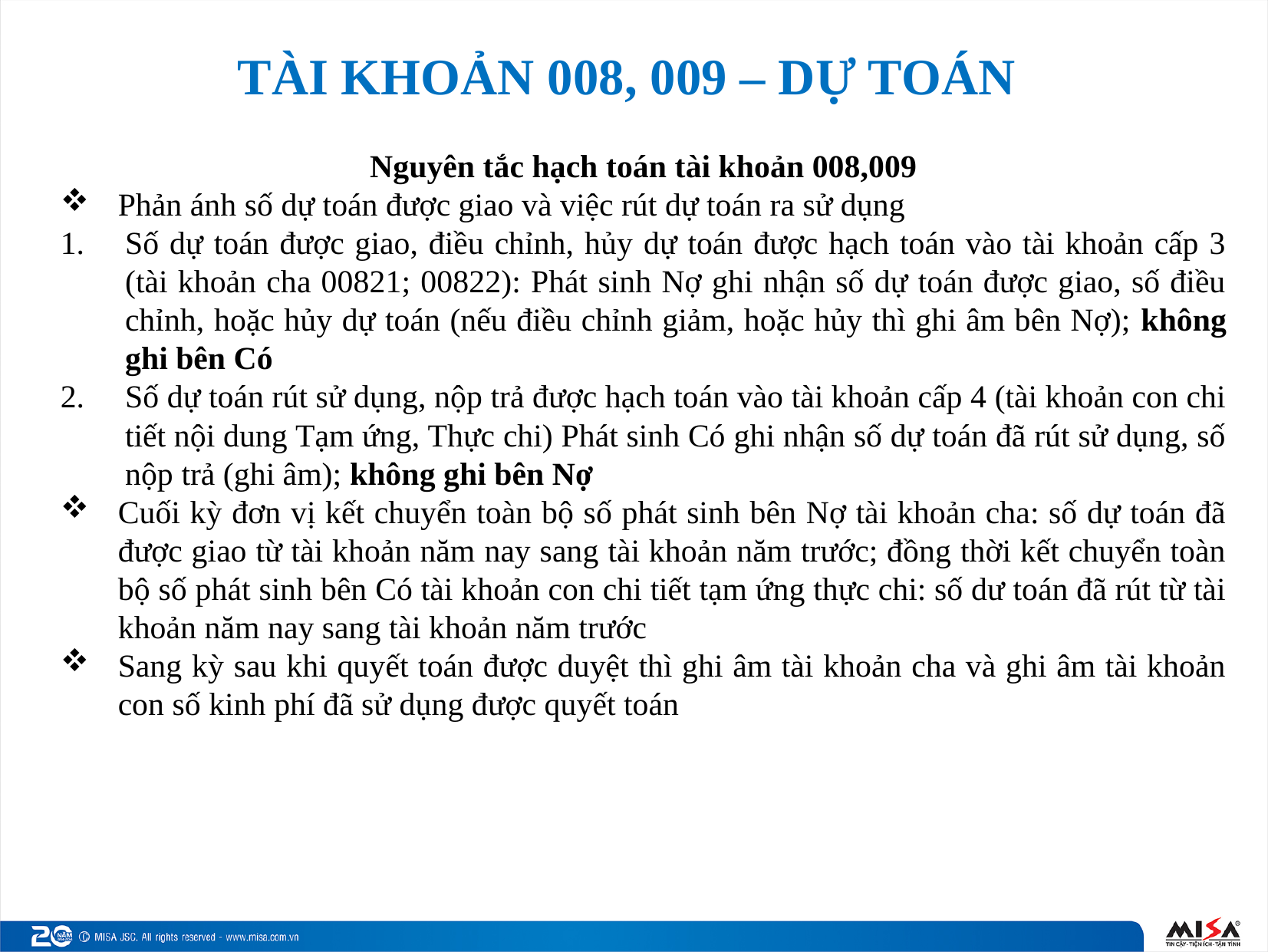

# TÀI KHOẢN 008, 009 – DỰ TOÁN
Nguyên tắc hạch toán tài khoản 008,009
Phản ánh số dự toán được giao và việc rút dự toán ra sử dụng
Số dự toán được giao, điều chỉnh, hủy dự toán được hạch toán vào tài khoản cấp 3 (tài khoản cha 00821; 00822): Phát sinh Nợ ghi nhận số dự toán được giao, số điều chỉnh, hoặc hủy dự toán (nếu điều chỉnh giảm, hoặc hủy thì ghi âm bên Nợ); không ghi bên Có
Số dự toán rút sử dụng, nộp trả được hạch toán vào tài khoản cấp 4 (tài khoản con chi tiết nội dung Tạm ứng, Thực chi) Phát sinh Có ghi nhận số dự toán đã rút sử dụng, số nộp trả (ghi âm); không ghi bên Nợ
Cuối kỳ đơn vị kết chuyển toàn bộ số phát sinh bên Nợ tài khoản cha: số dự toán đã được giao từ tài khoản năm nay sang tài khoản năm trước; đồng thời kết chuyển toàn bộ số phát sinh bên Có tài khoản con chi tiết tạm ứng thực chi: số dư toán đã rút từ tài khoản năm nay sang tài khoản năm trước
Sang kỳ sau khi quyết toán được duyệt thì ghi âm tài khoản cha và ghi âm tài khoản con số kinh phí đã sử dụng được quyết toán